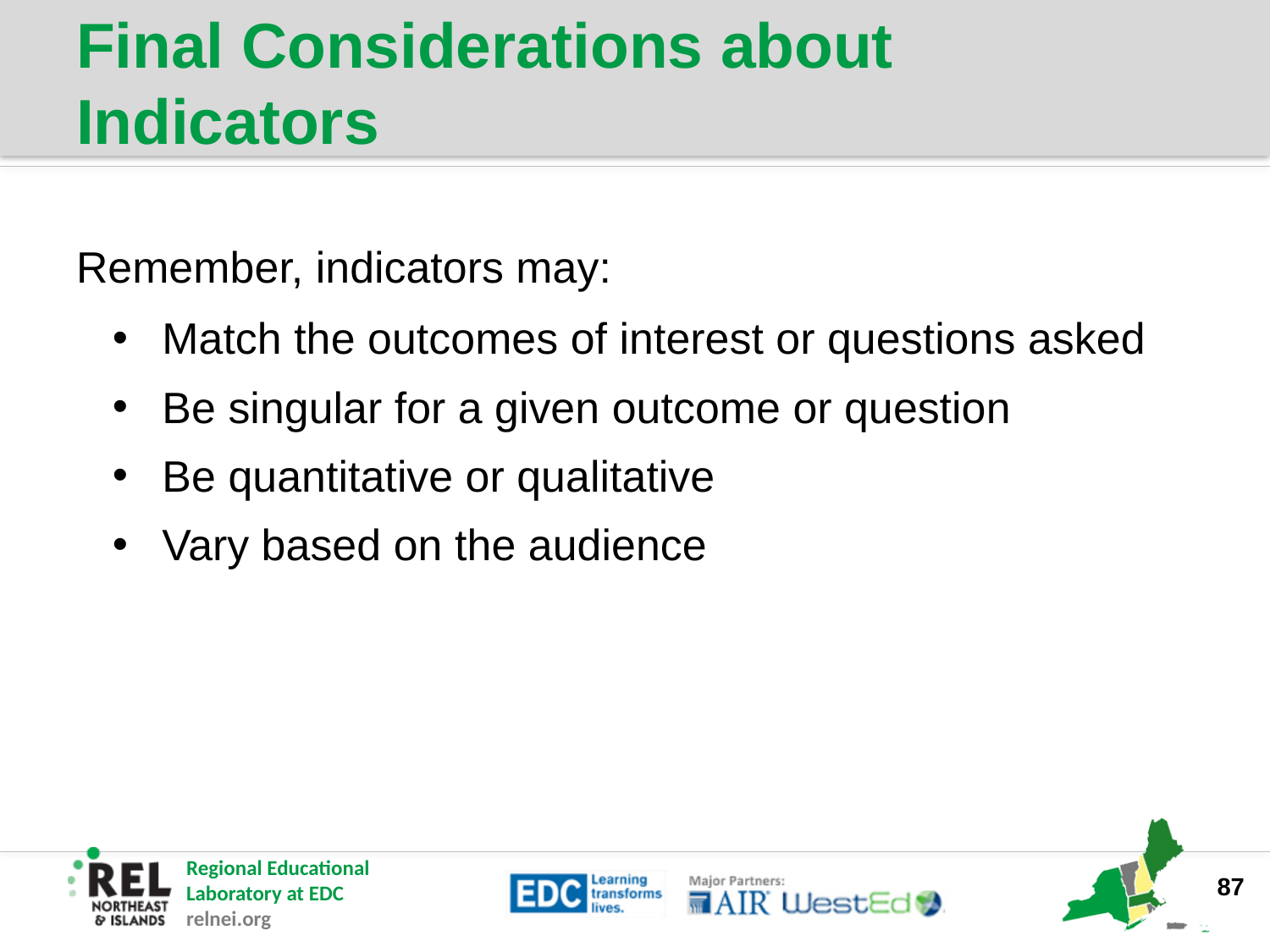

# Final Considerations about Indicators
Remember, indicators may:
Match the outcomes of interest or questions asked
Be singular for a given outcome or question
Be quantitative or qualitative
Vary based on the audience

87